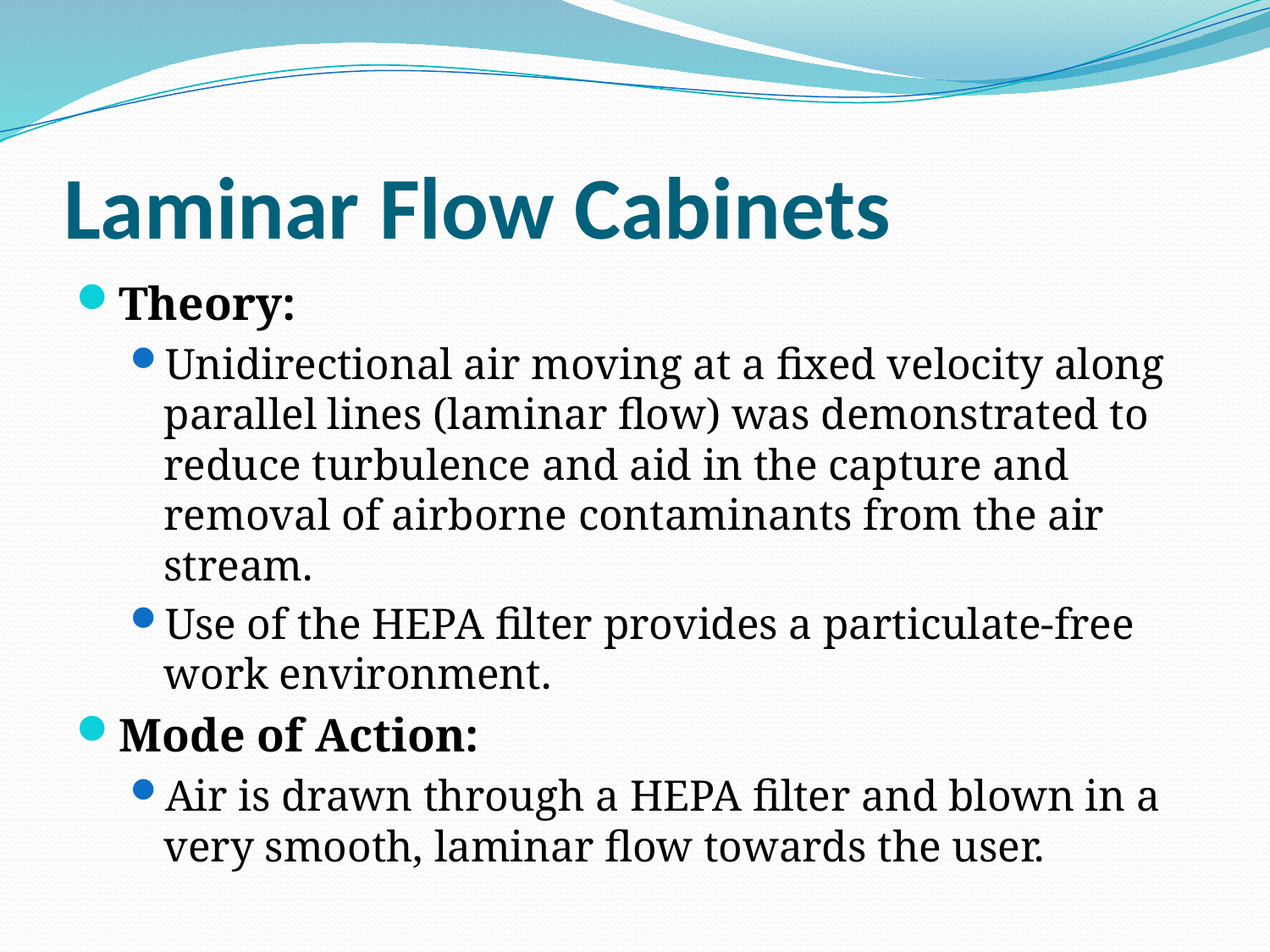

# Laminar Flow Cabinets
Theory:
Unidirectional air moving at a fixed velocity along parallel lines (laminar flow) was demonstrated to reduce turbulence and aid in the capture and removal of airborne contaminants from the air stream.
Use of the HEPA filter provides a particulate-free work environment.
Mode of Action:
Air is drawn through a HEPA filter and blown in a very smooth, laminar flow towards the user.